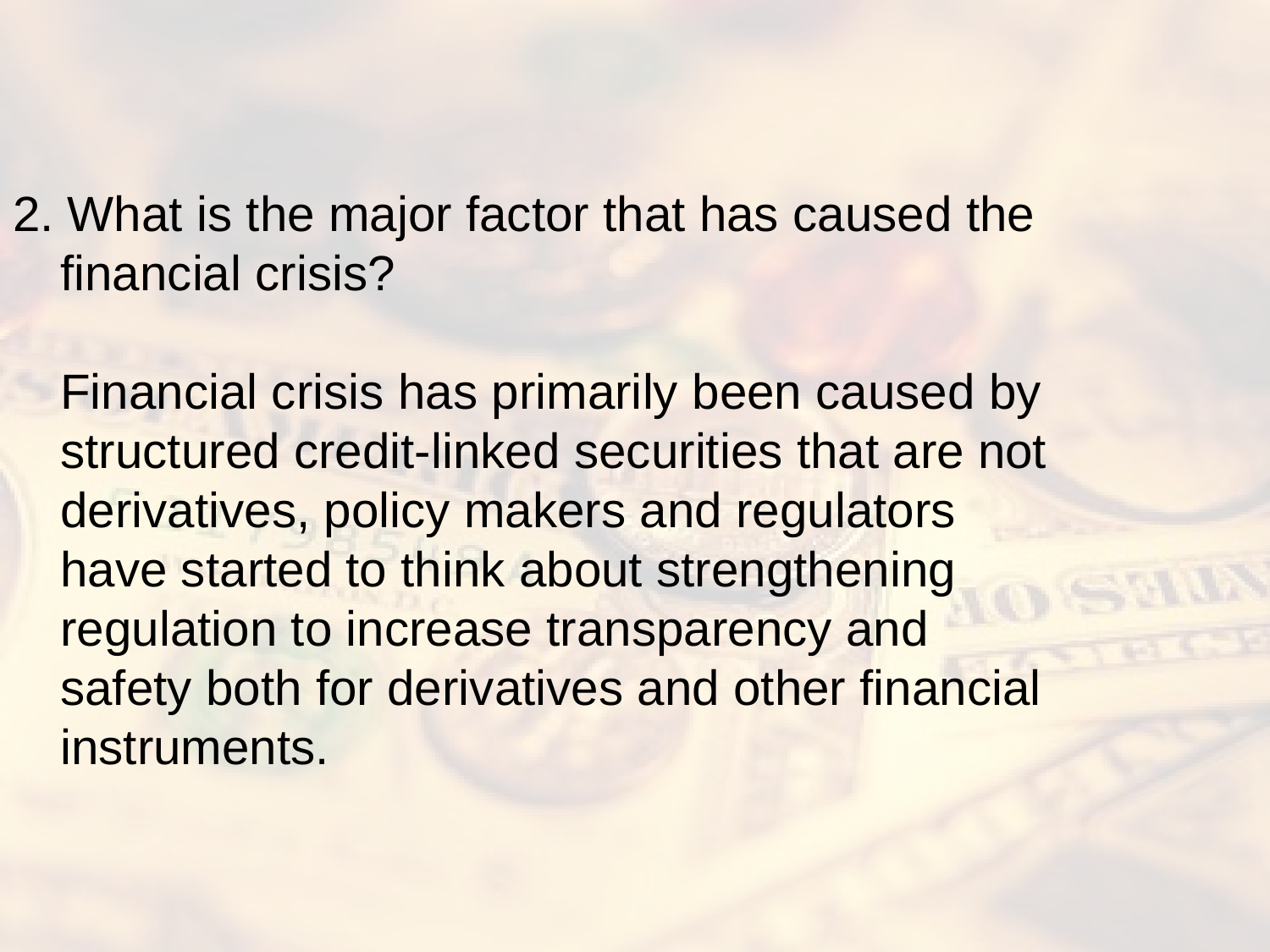

#
2. What is the major factor that has caused the financial crisis?
Financial crisis has primarily been caused by structured credit-linked securities that are not derivatives, policy makers and regulators have started to think about strengthening regulation to increase transparency and safety both for derivatives and other financial instruments.